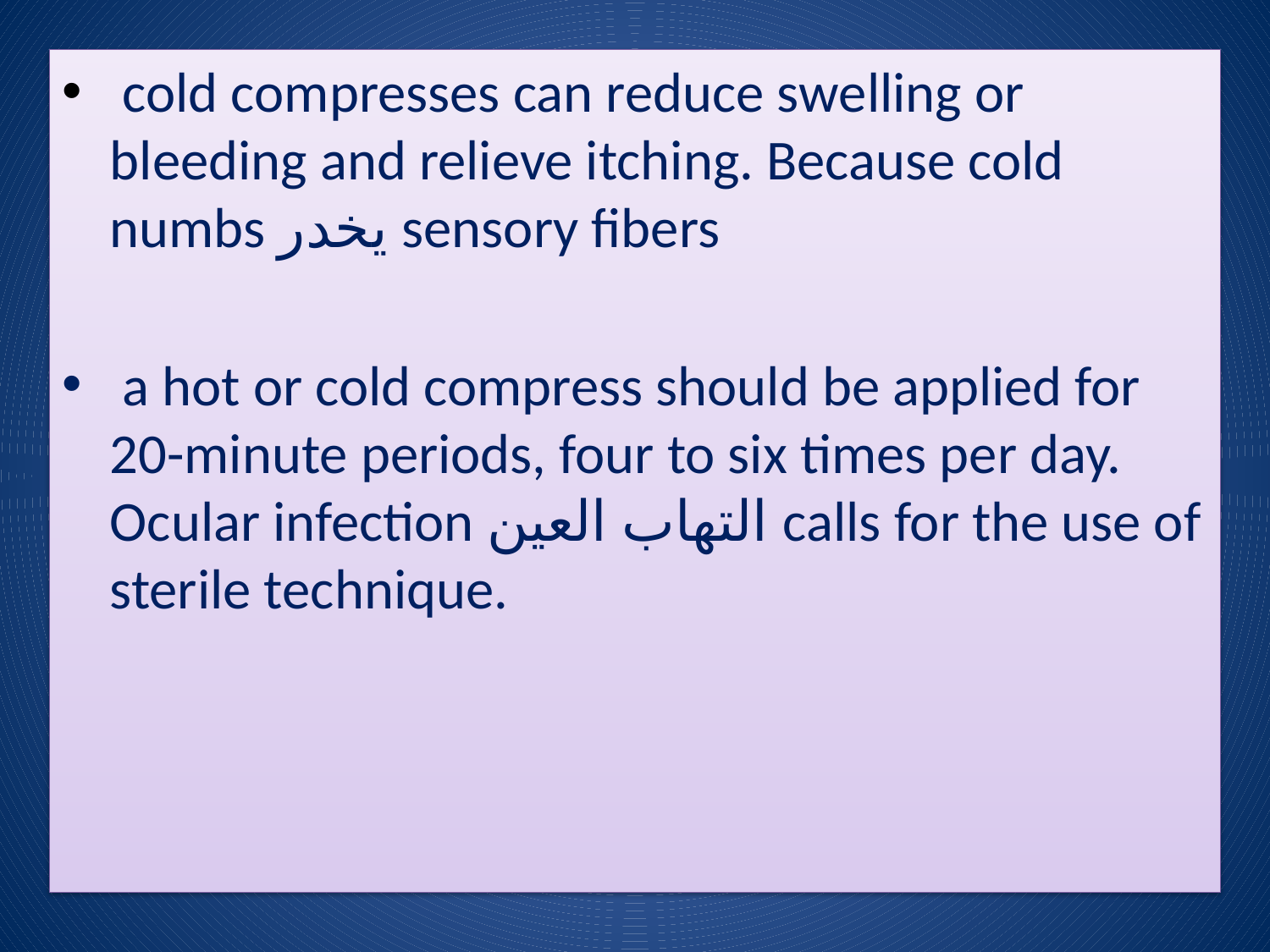

cold compresses can reduce swelling or bleeding and relieve itching. Because cold numbs يخدر sensory fibers

 a hot or cold compress should be applied for 20-minute periods, four to six times per day. Ocular infection التهاب العين calls for the use of sterile technique.